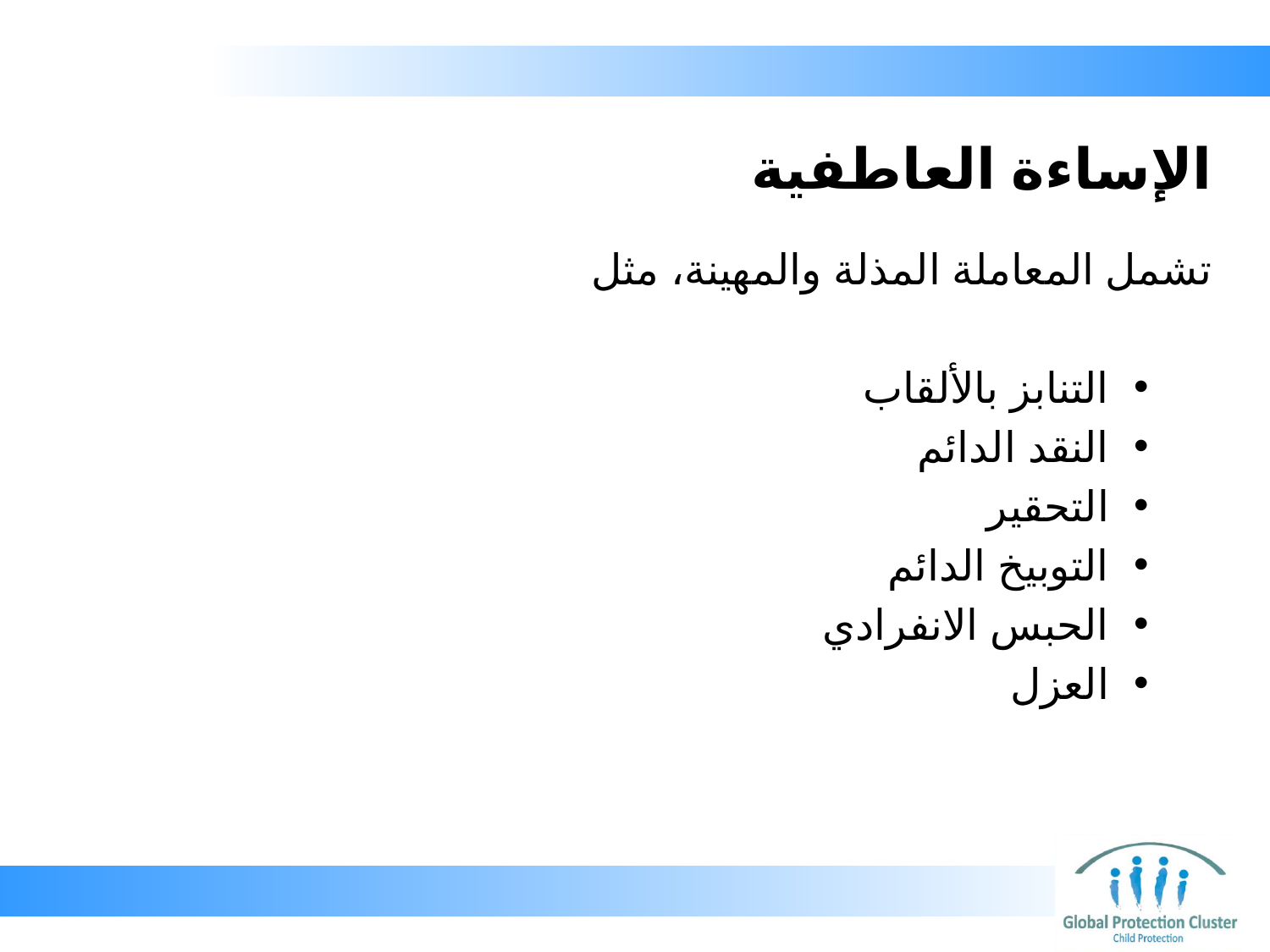

# الإساءة العاطفية
تشمل المعاملة المذلة والمهينة، مثل

التنابز بالألقاب
النقد الدائم
التحقير
التوبيخ الدائم
الحبس الانفرادي
العزل